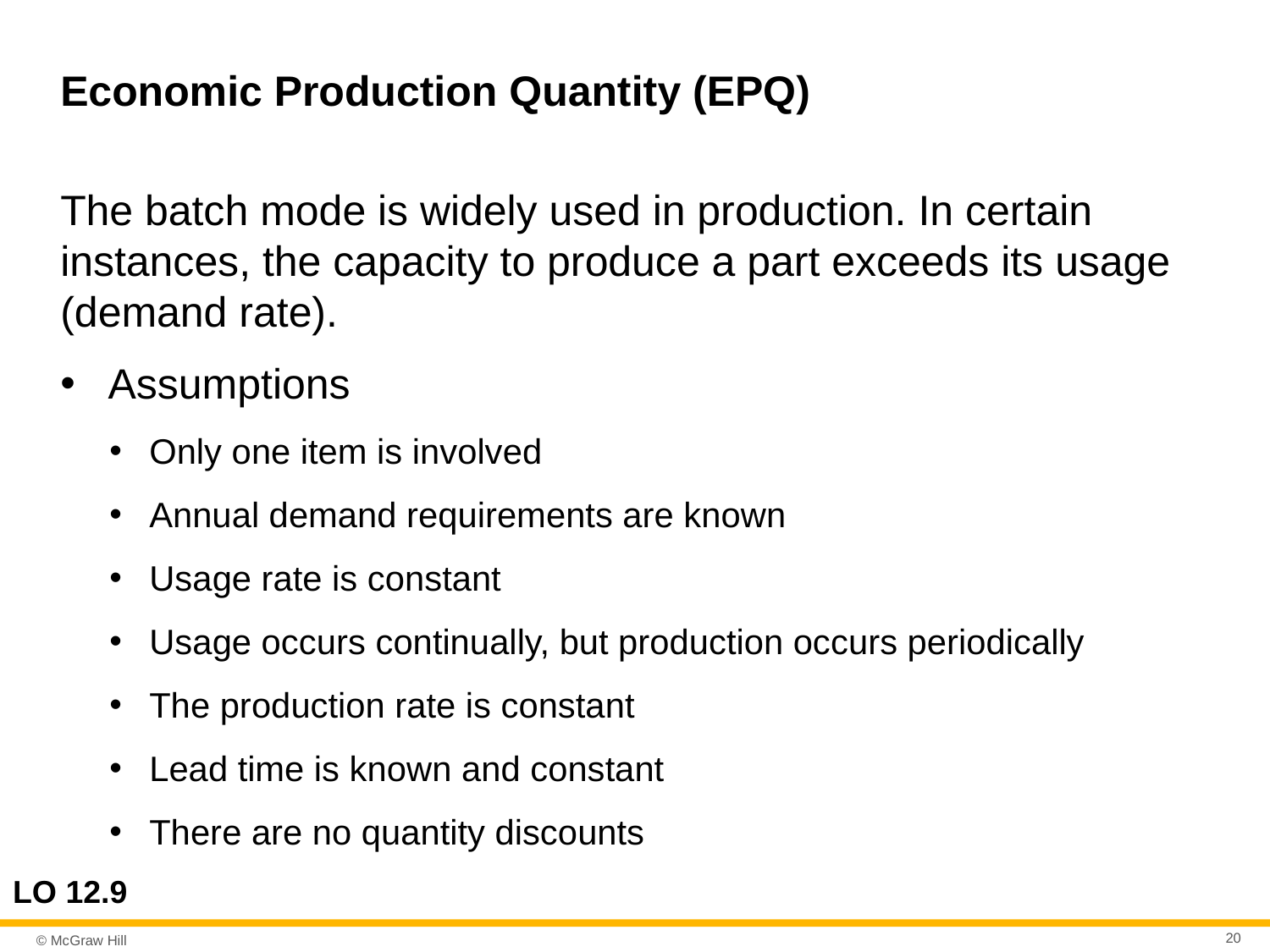

# Economic Production Quantity (EPQ)
The batch mode is widely used in production. In certain instances, the capacity to produce a part exceeds its usage (demand rate).
Assumptions
Only one item is involved
Annual demand requirements are known
Usage rate is constant
Usage occurs continually, but production occurs periodically
The production rate is constant
Lead time is known and constant
There are no quantity discounts
LO 12.9